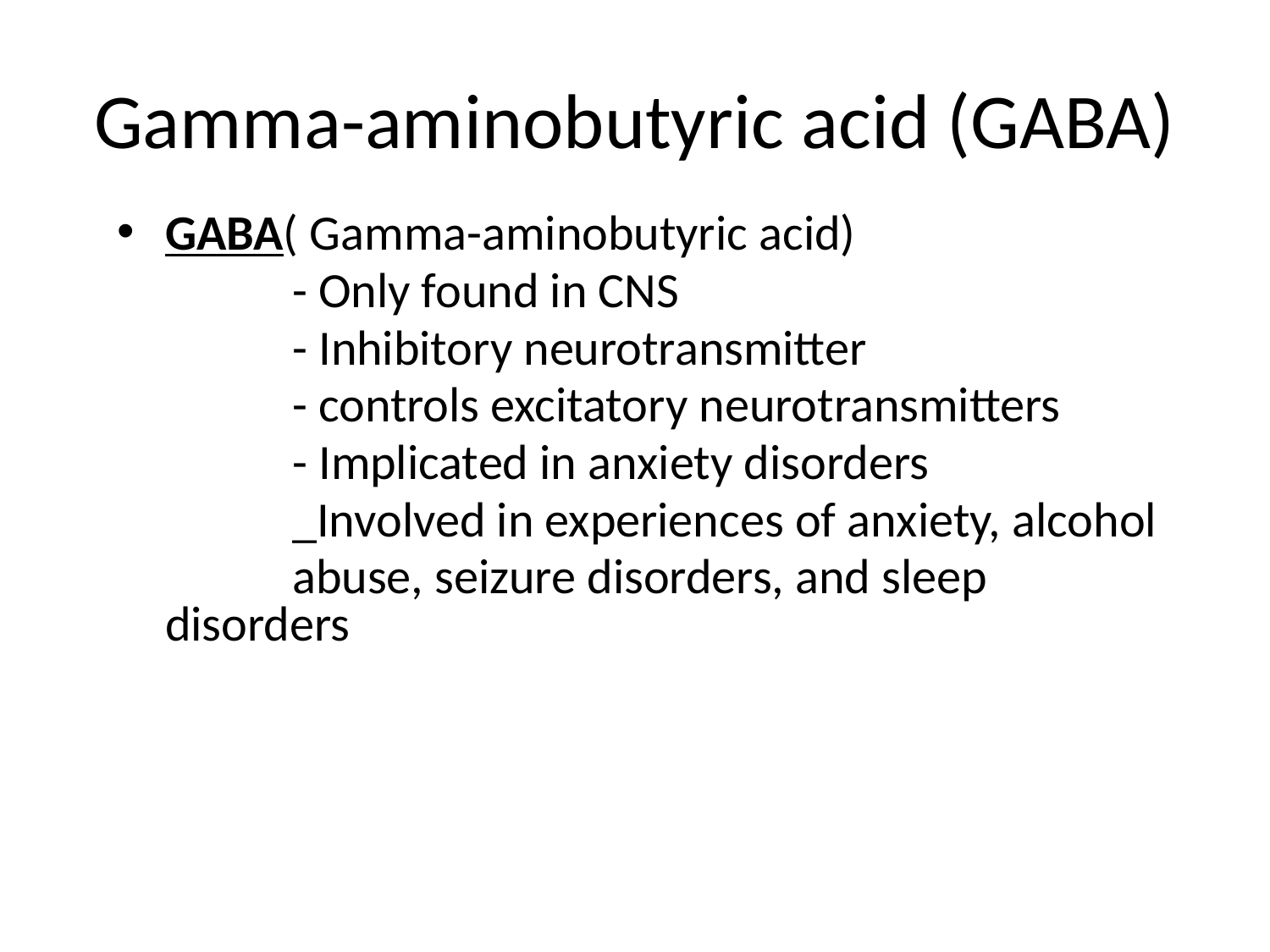

# Gamma-aminobutyric acid (GABA)
GABA( Gamma-aminobutyric acid)
		- Only found in CNS
		- Inhibitory neurotransmitter
		- controls excitatory neurotransmitters
		- Implicated in anxiety disorders
		_Involved in experiences of anxiety, alcohol
		abuse, seizure disorders, and sleep disorders